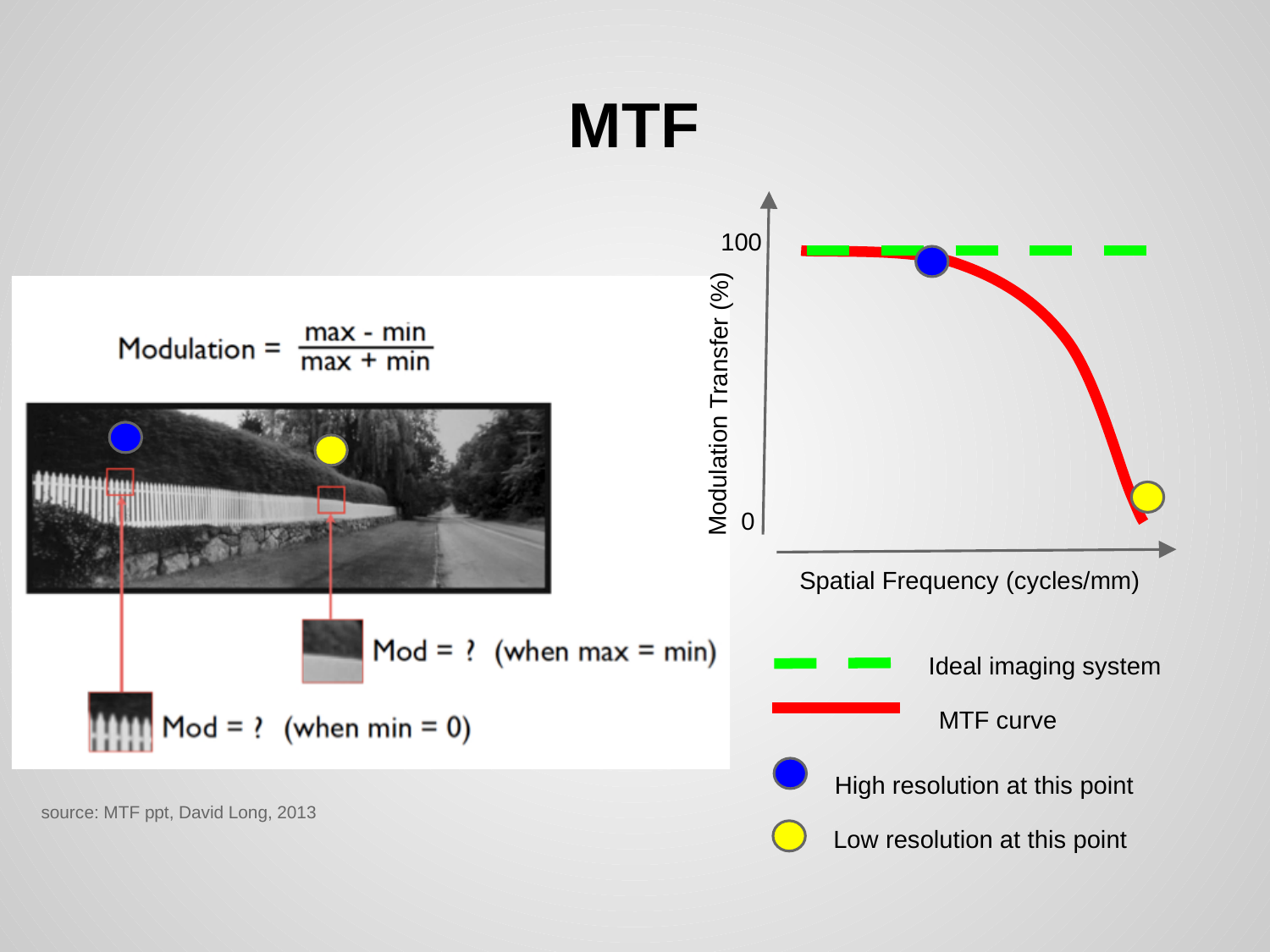

# MTF

Modulation Transfer (%)

100
0

Spatial Frequency (cycles/mm)
Ideal imaging system
MTF curve

High resolution at this point

source: MTF ppt, David Long, 2013
Low resolution at this point